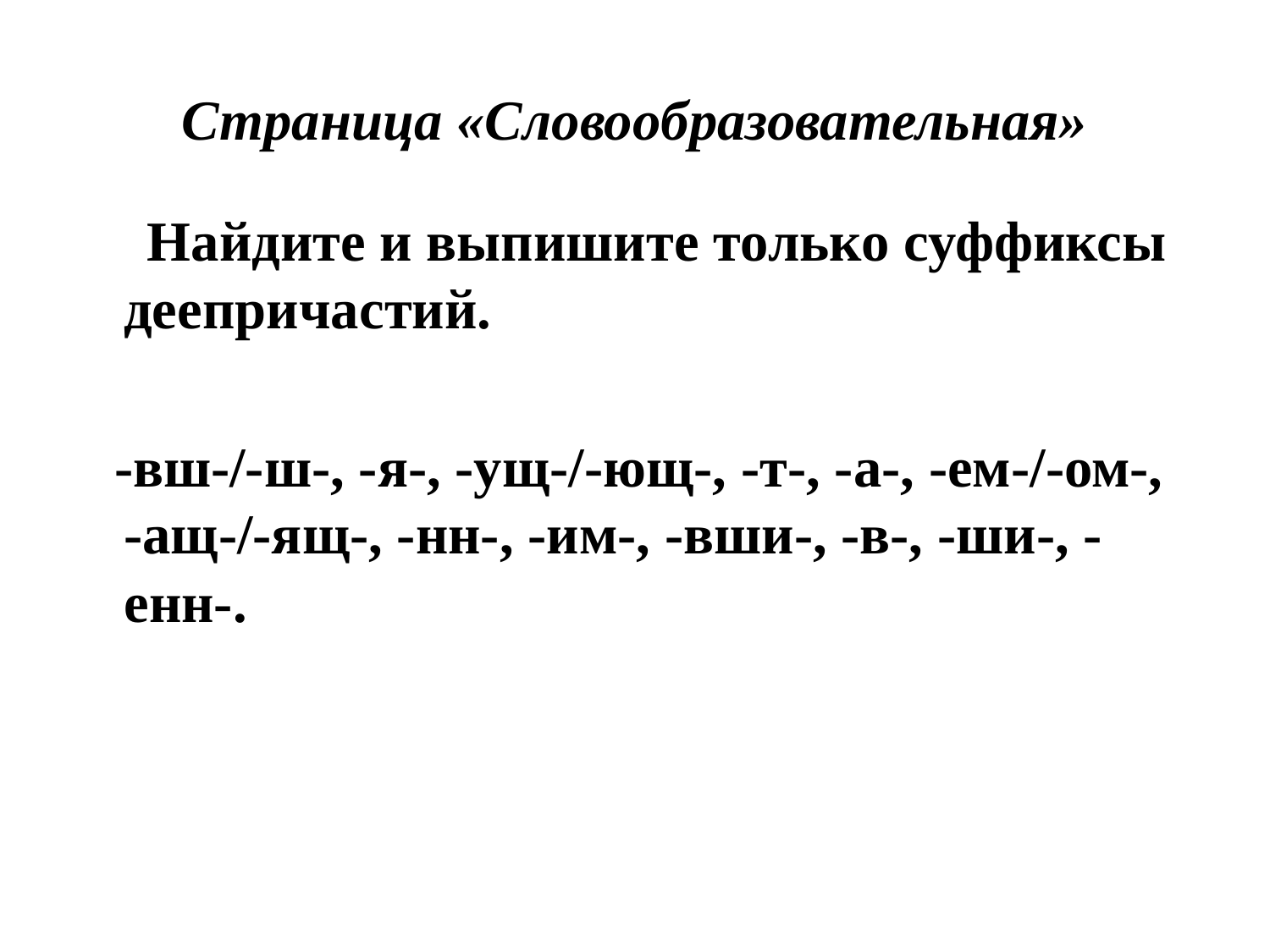

# Страница «Словообразовательная»
     Найдите и выпишите только суффиксы деепричастий.

   -вш-/-ш-, -я-, -ущ-/-ющ-, -т-, -а-, -ем-/-ом-, -ащ-/-ящ-, -нн-, -им-, -вши-, -в-, -ши-, -енн-.